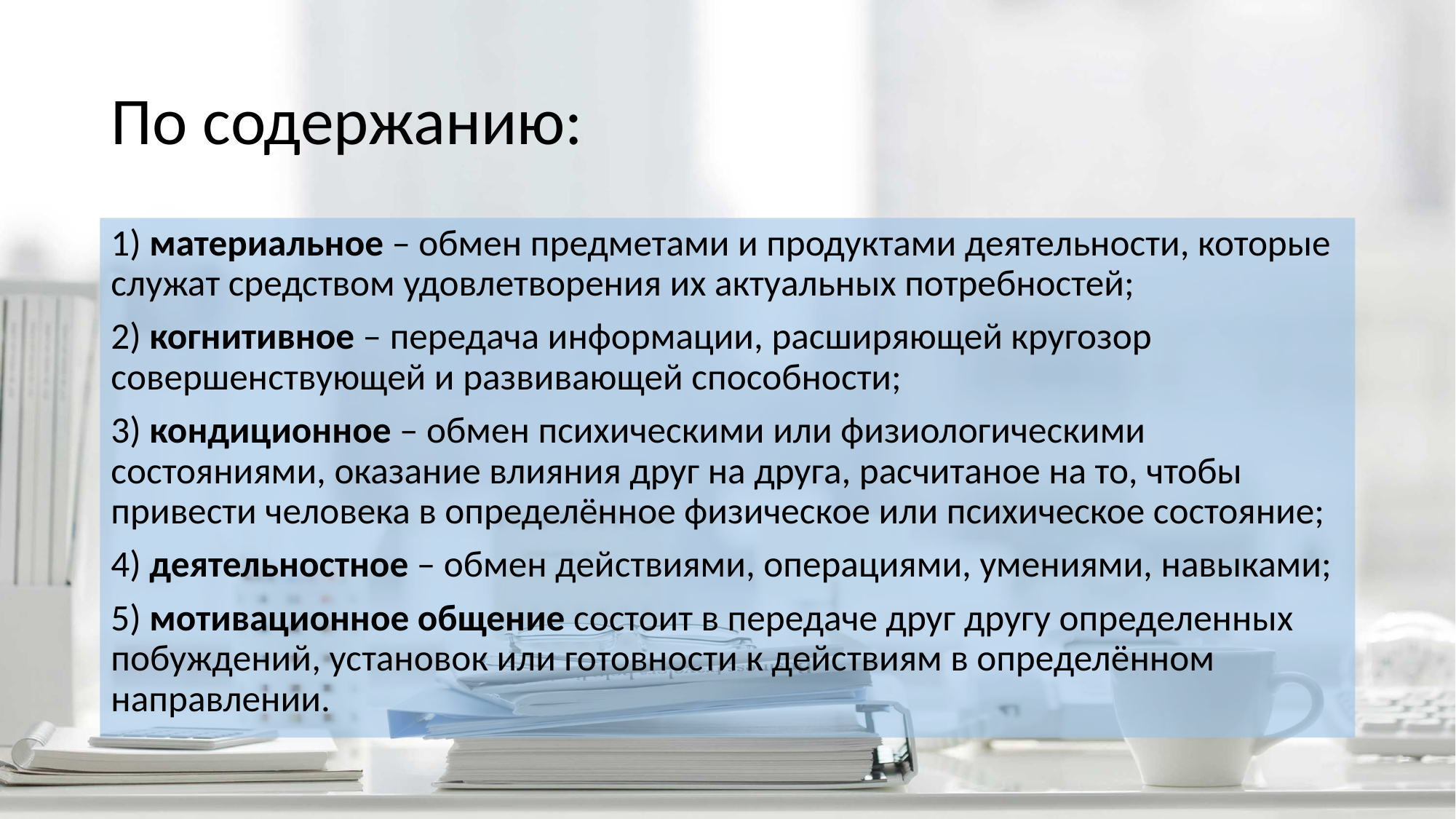

# По содержанию:
1) материальное – обмен предметами и продуктами деятельности, которые служат средством удовлетворения их актуальных потребностей;
2) когнитивное – передача информации, расширяющей кругозор совершенствующей и развивающей способности;
3) кондиционное – обмен психическими или физиологическими состояниями, оказание влияния друг на друга, расчитаное на то, чтобы привести человека в определённое физическое или психическое состояние;
4) деятельностное – обмен действиями, операциями, умениями, навыками;
5) мотивационное общение состоит в передаче друг другу определенных побуждений, установок или готовности к действиям в определённом направлении.